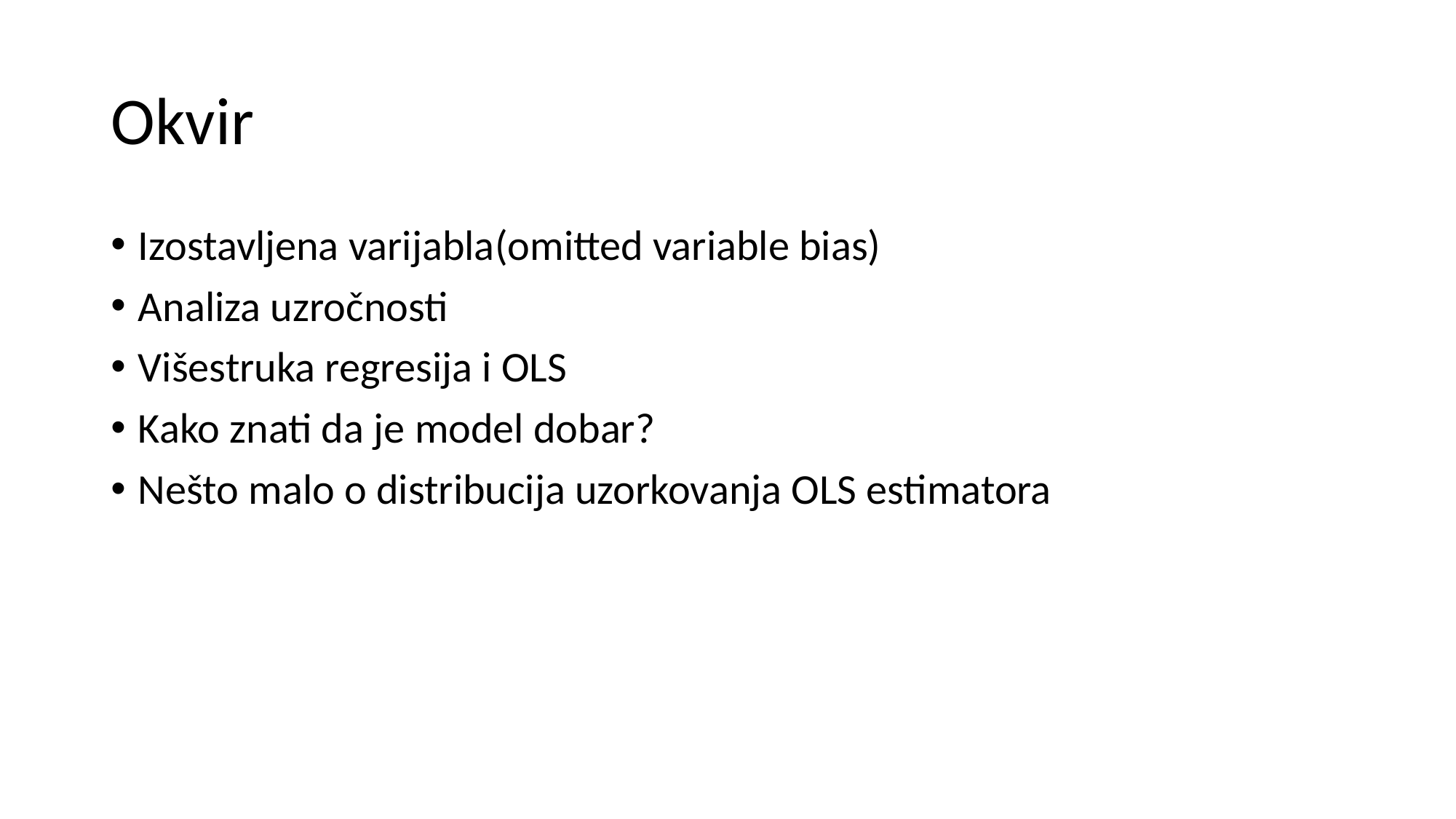

# Okvir
Izostavljena varijabla(omitted variable bias)
Analiza uzročnosti
Višestruka regresija i OLS
Kako znati da je model dobar?
Nešto malo o distribucija uzorkovanja OLS estimatora